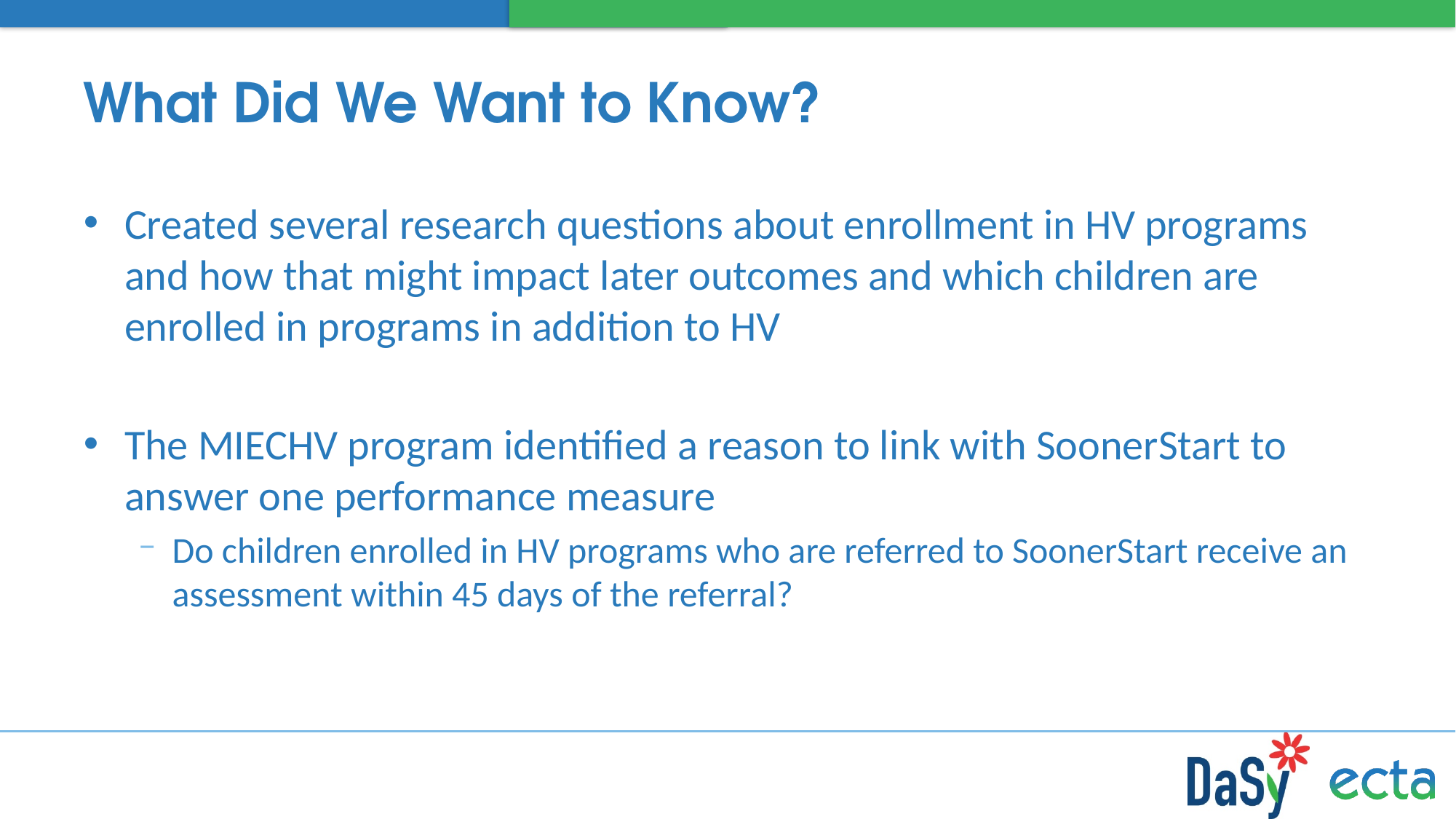

# What Did We Want to Know?
Created several research questions about enrollment in HV programs and how that might impact later outcomes and which children are enrolled in programs in addition to HV

The MIECHV program identified a reason to link with SoonerStart to answer one performance measure
Do children enrolled in HV programs who are referred to SoonerStart receive an assessment within 45 days of the referral?